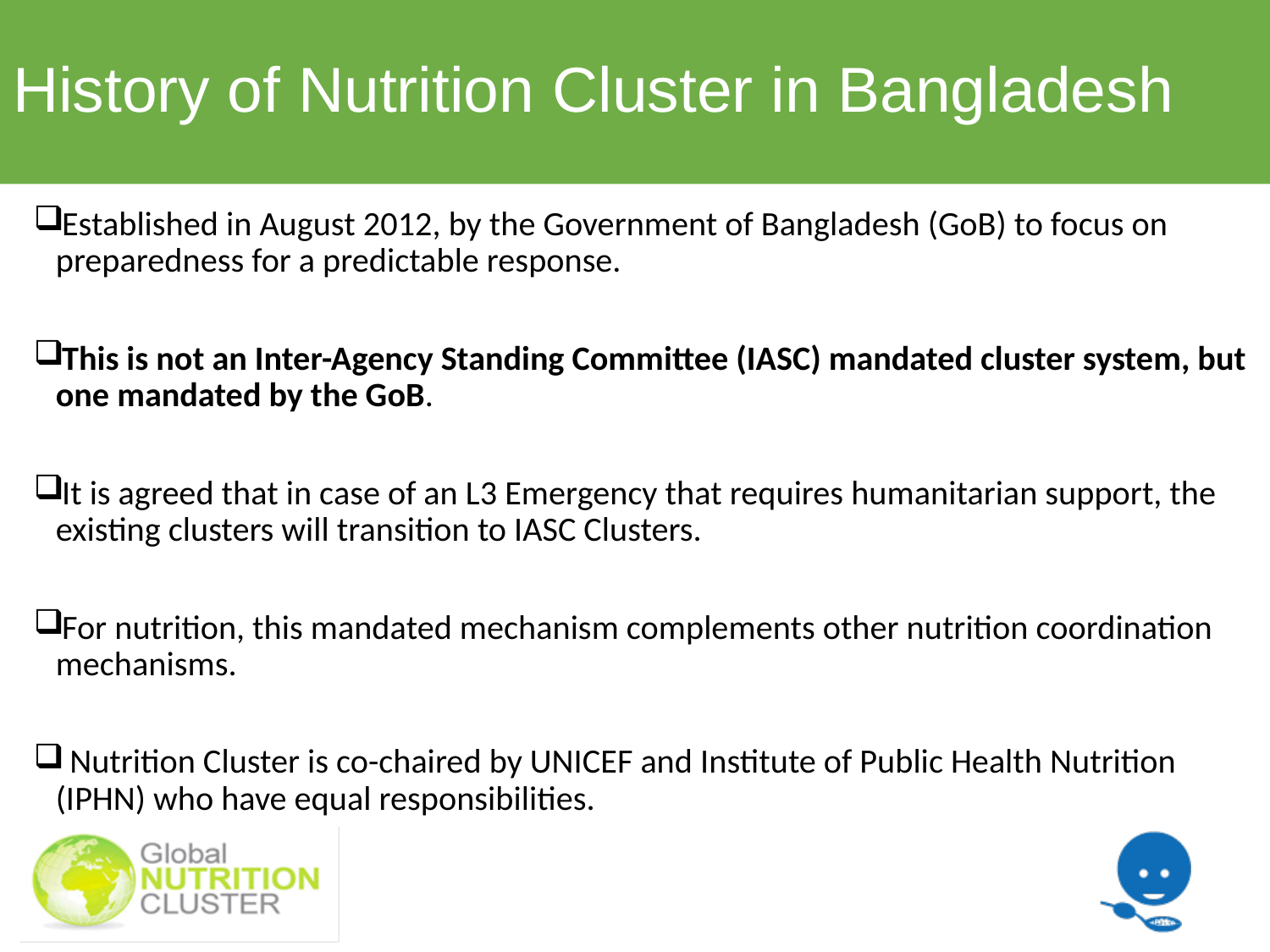

# History of Nutrition Cluster in Bangladesh
Established in August 2012, by the Government of Bangladesh (GoB) to focus on preparedness for a predictable response.

This is not an Inter-Agency Standing Committee (IASC) mandated cluster system, but one mandated by the GoB.

It is agreed that in case of an L3 Emergency that requires humanitarian support, the existing clusters will transition to IASC Clusters.

For nutrition, this mandated mechanism complements other nutrition coordination mechanisms.

 Nutrition Cluster is co-chaired by UNICEF and Institute of Public Health Nutrition (IPHN) who have equal responsibilities.